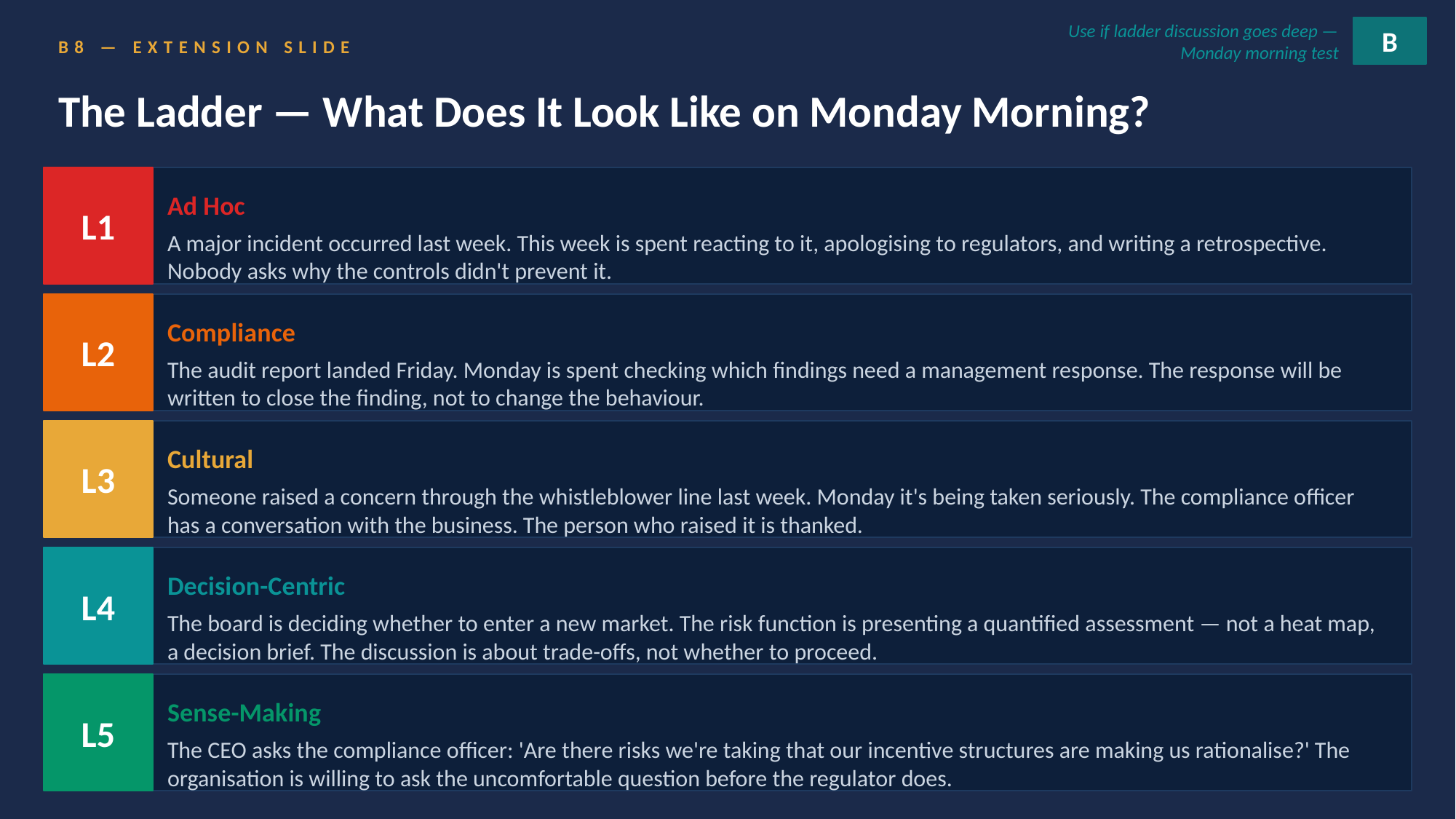

B
Use if ladder discussion goes deep — Monday morning test
B8 — EXTENSION SLIDE
The Ladder — What Does It Look Like on Monday Morning?

L1
Ad Hoc
A major incident occurred last week. This week is spent reacting to it, apologising to regulators, and writing a retrospective. Nobody asks why the controls didn't prevent it.

L2
Compliance
The audit report landed Friday. Monday is spent checking which findings need a management response. The response will be written to close the finding, not to change the behaviour.

L3
Cultural
Someone raised a concern through the whistleblower line last week. Monday it's being taken seriously. The compliance officer has a conversation with the business. The person who raised it is thanked.

L4
Decision-Centric
The board is deciding whether to enter a new market. The risk function is presenting a quantified assessment — not a heat map, a decision brief. The discussion is about trade-offs, not whether to proceed.

L5
Sense-Making
The CEO asks the compliance officer: 'Are there risks we're taking that our incentive structures are making us rationalise?' The organisation is willing to ask the uncomfortable question before the regulator does.